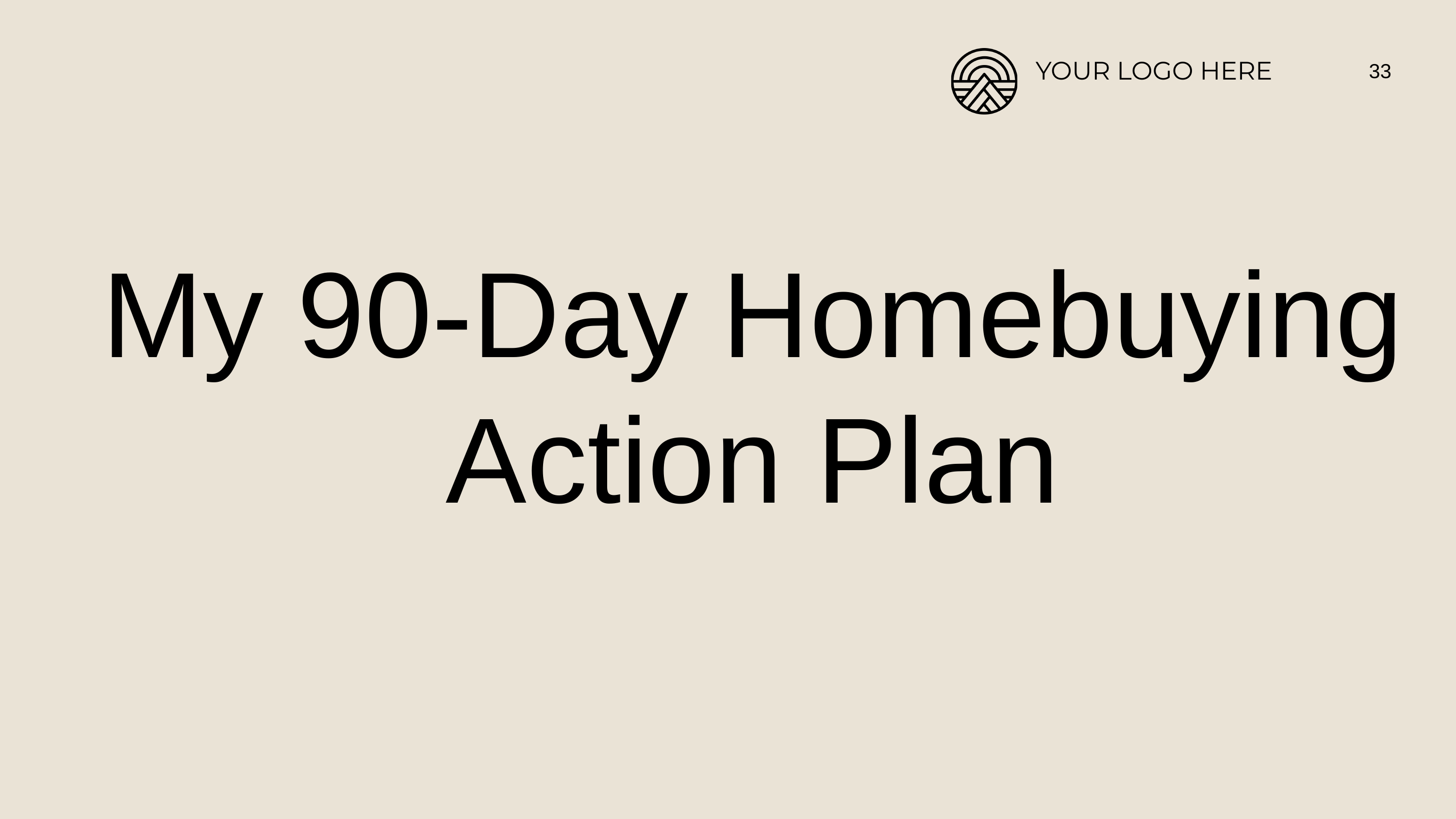

YOUR LOGO HERE
33
My 90-Day Homebuying
Action Plan